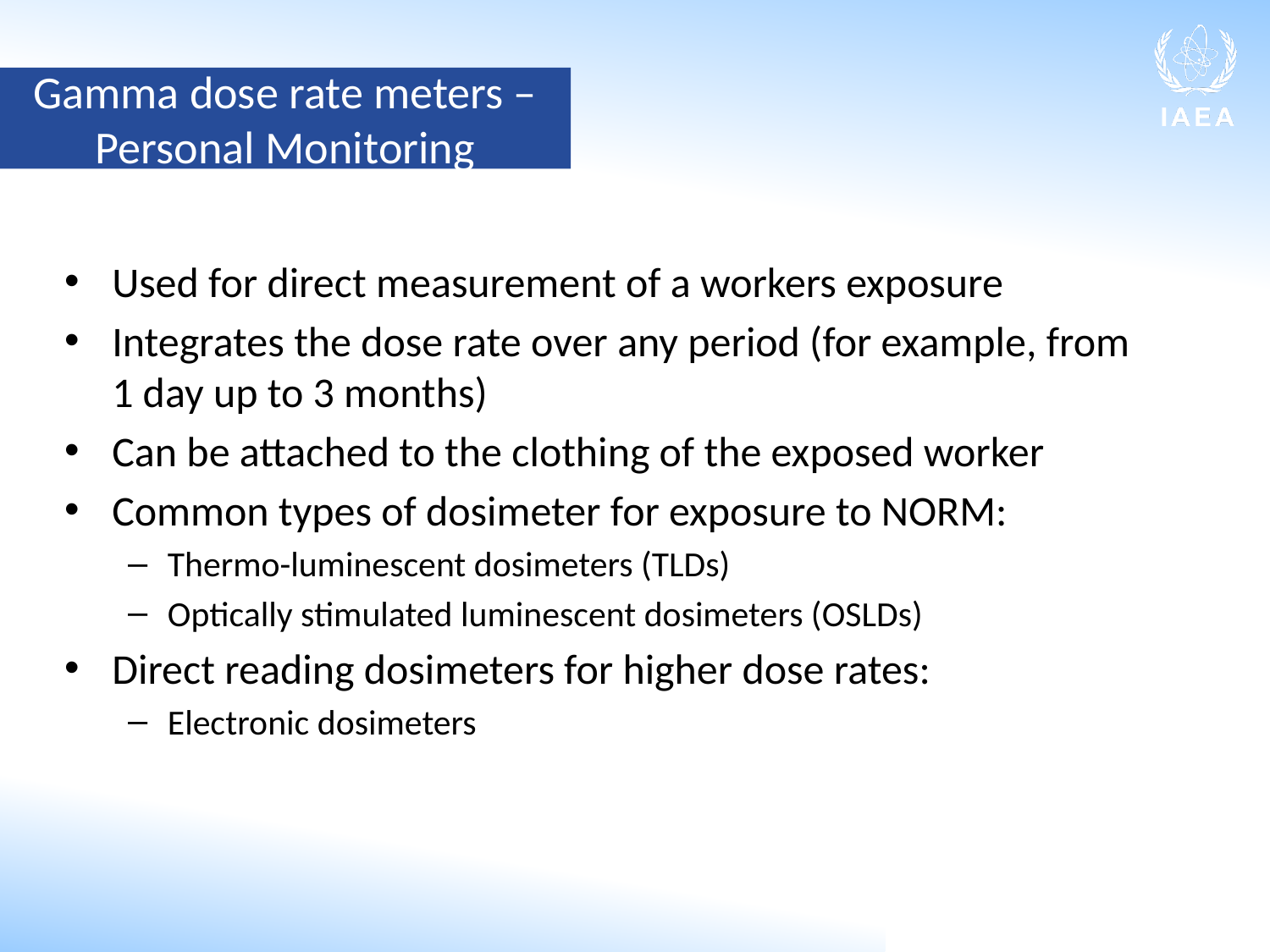

Gamma dose rate meters –
Personal Monitoring
Used for direct measurement of a workers exposure
Integrates the dose rate over any period (for example, from 1 day up to 3 months)
Can be attached to the clothing of the exposed worker
Common types of dosimeter for exposure to NORM:
Thermo-luminescent dosimeters (TLDs)
Optically stimulated luminescent dosimeters (OSLDs)
Direct reading dosimeters for higher dose rates:
Electronic dosimeters